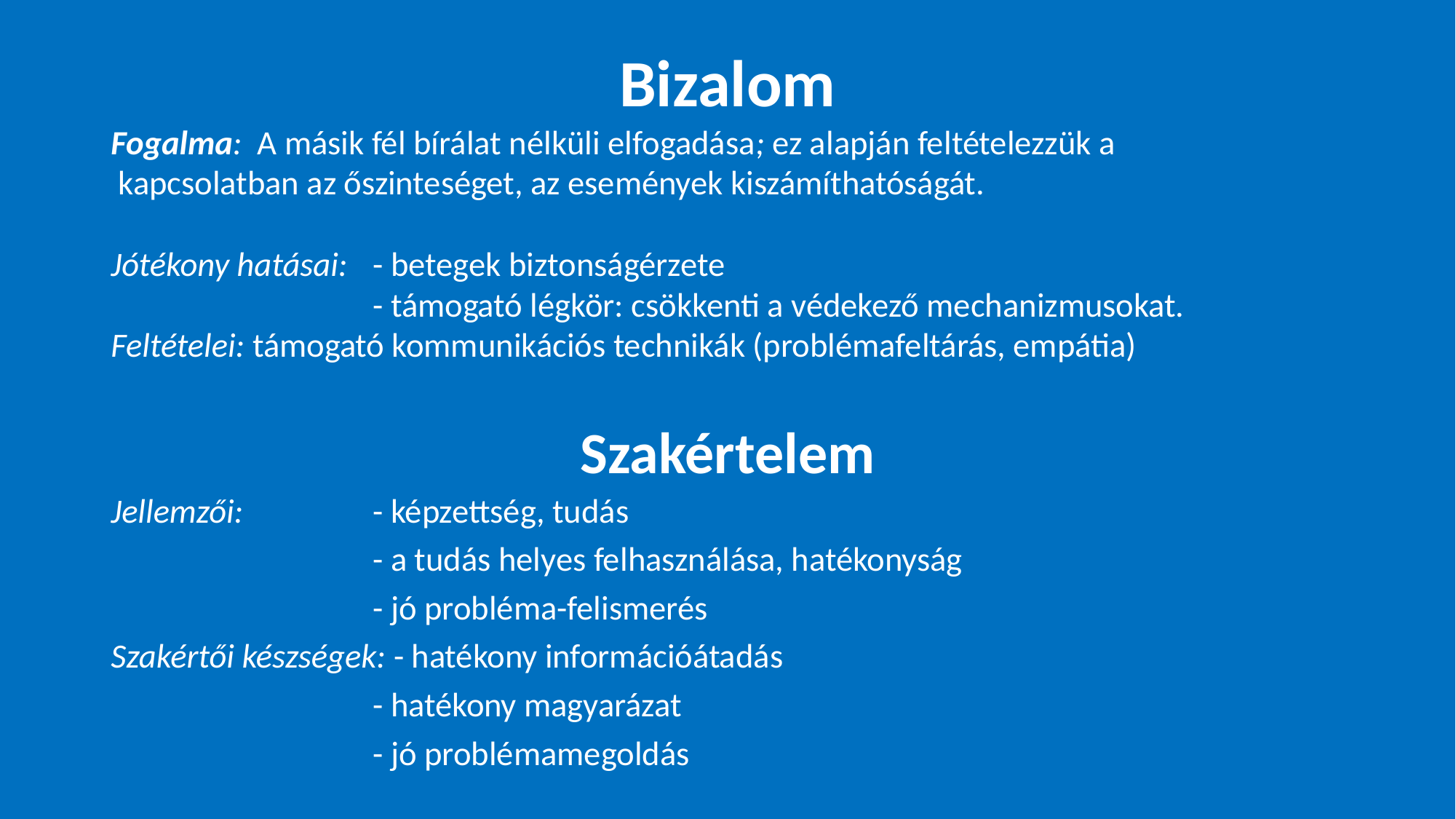

# Bizalom
Fogalma:  A másik fél bírálat nélküli elfogadása; ez alapján feltételezzük a
 kapcsolatban az őszinteséget, az események kiszámíthatóságát.

Jótékony hatásai:	- betegek biztonságérzete
			- támogató légkör: csökkenti a védekező mechanizmusokat.
Feltételei: támogató kommunikációs technikák (problémafeltárás, empátia)

Szakértelem
Jellemzői:		- képzettség, tudás
			- a tudás helyes felhasználása, hatékonyság
			- jó probléma-felismerés
Szakértői készségek: - hatékony információátadás
			- hatékony magyarázat
			- jó problémamegoldás